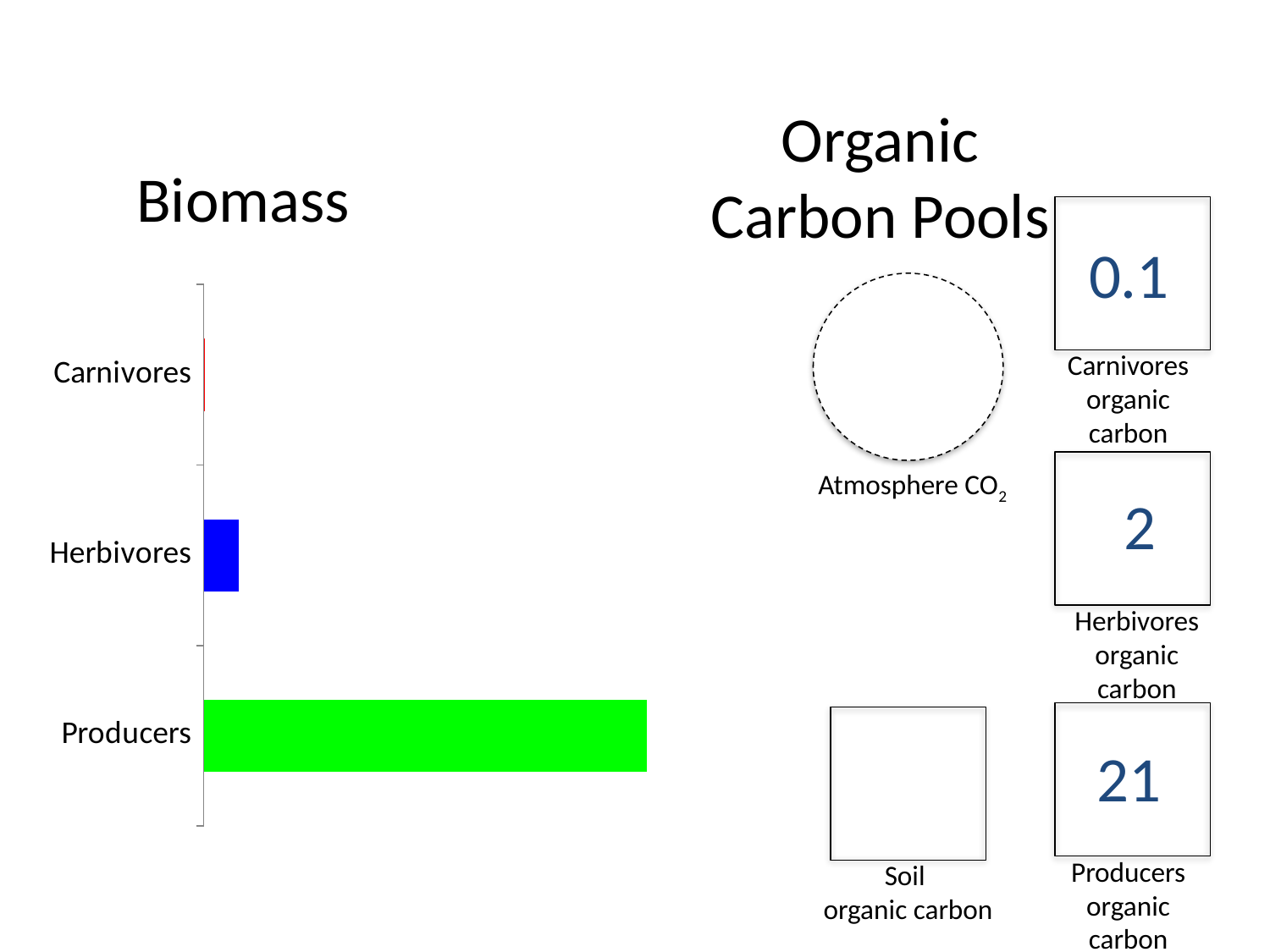

Organic Carbon Pools
# Biomass

Carnivores organic carbon

Herbivores organic carbon

Producers organic carbon
Atmosphere CO2
0.1

### Chart

| Category | Series 1 |
|---|---|
| Carnivores | 100.0 |
| Herbivores | 8000.0 |
| Producers | 100000.0 |
2

21
Soil
organic carbon